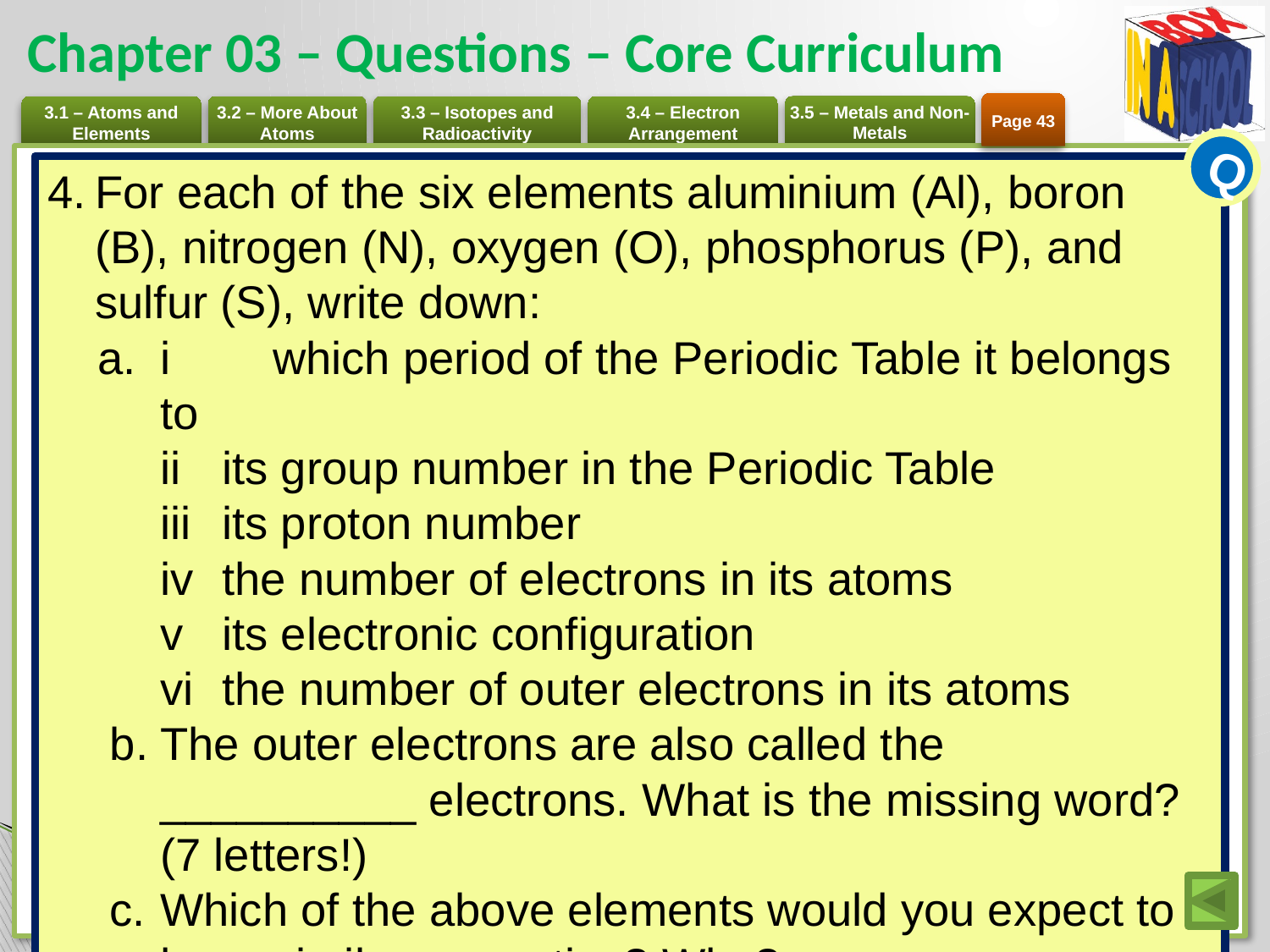

# Chapter 03 – Questions – Core Curriculum
Page 43
Q
For each of the six elements aluminium (Al), boron (B), nitrogen (N), oxygen (O), phosphorus (P), and sulfur (S), write down:
i 	which period of the Periodic Table it belongs to
	ii 	its group number in the Periodic Table
	iii 	its proton number
	iv 	the number of electrons in its atoms
	v 	its electronic configuration
	vi 	the number of outer electrons in its atoms
The outer electrons are also called the __________ electrons. What is the missing word? (7 letters!)
Which of the above elements would you expect to have similar properties? Why?